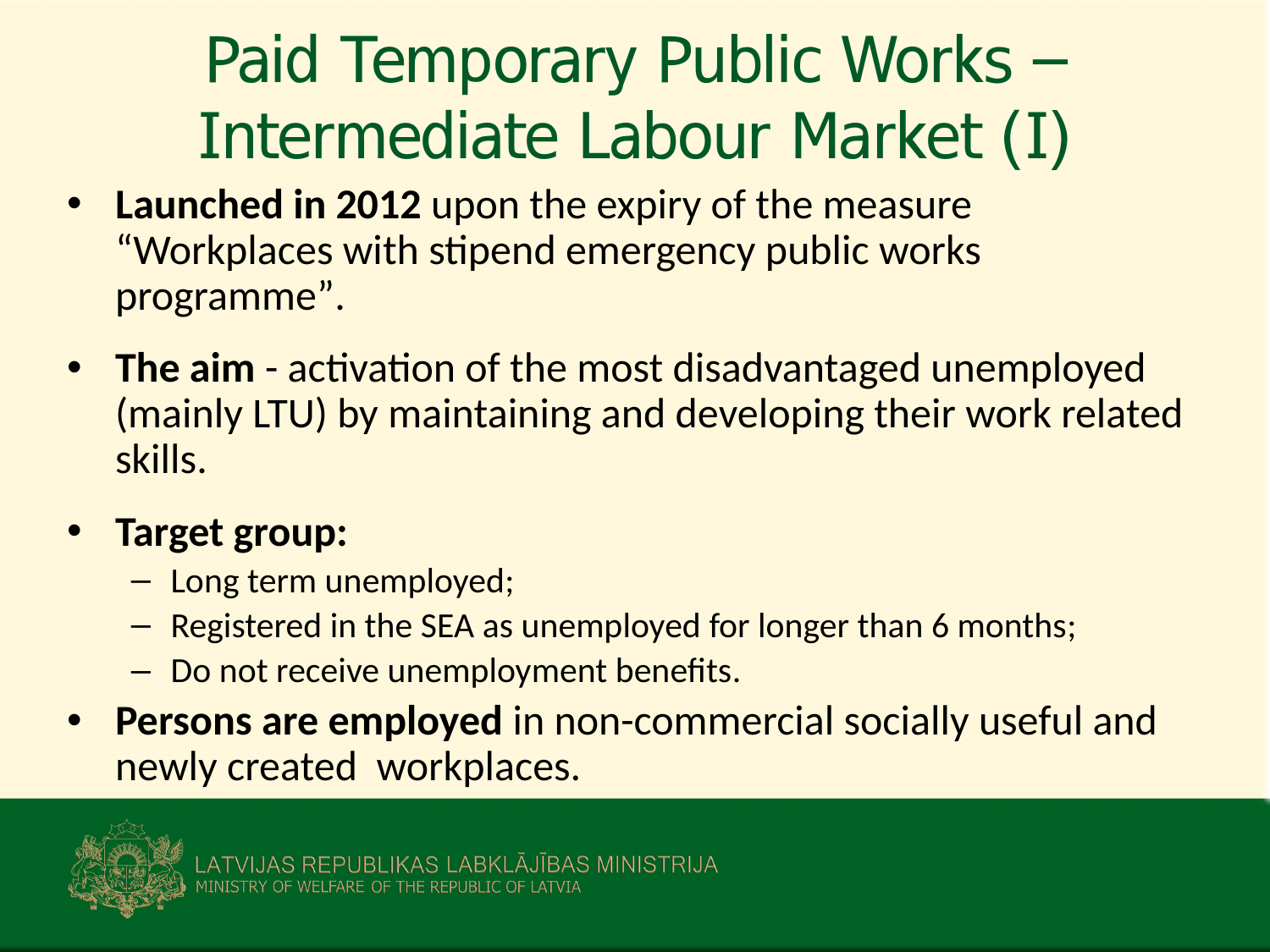

# Paid Temporary Public Works – Intermediate Labour Market (I)
Launched in 2012 upon the expiry of the measure “Workplaces with stipend emergency public works programme”.

The aim - activation of the most disadvantaged unemployed (mainly LTU) by maintaining and developing their work related skills.

Target group:
Long term unemployed;
Registered in the SEA as unemployed for longer than 6 months;
Do not receive unemployment benefits.
Persons are employed in non-commercial socially useful and newly created  workplaces.